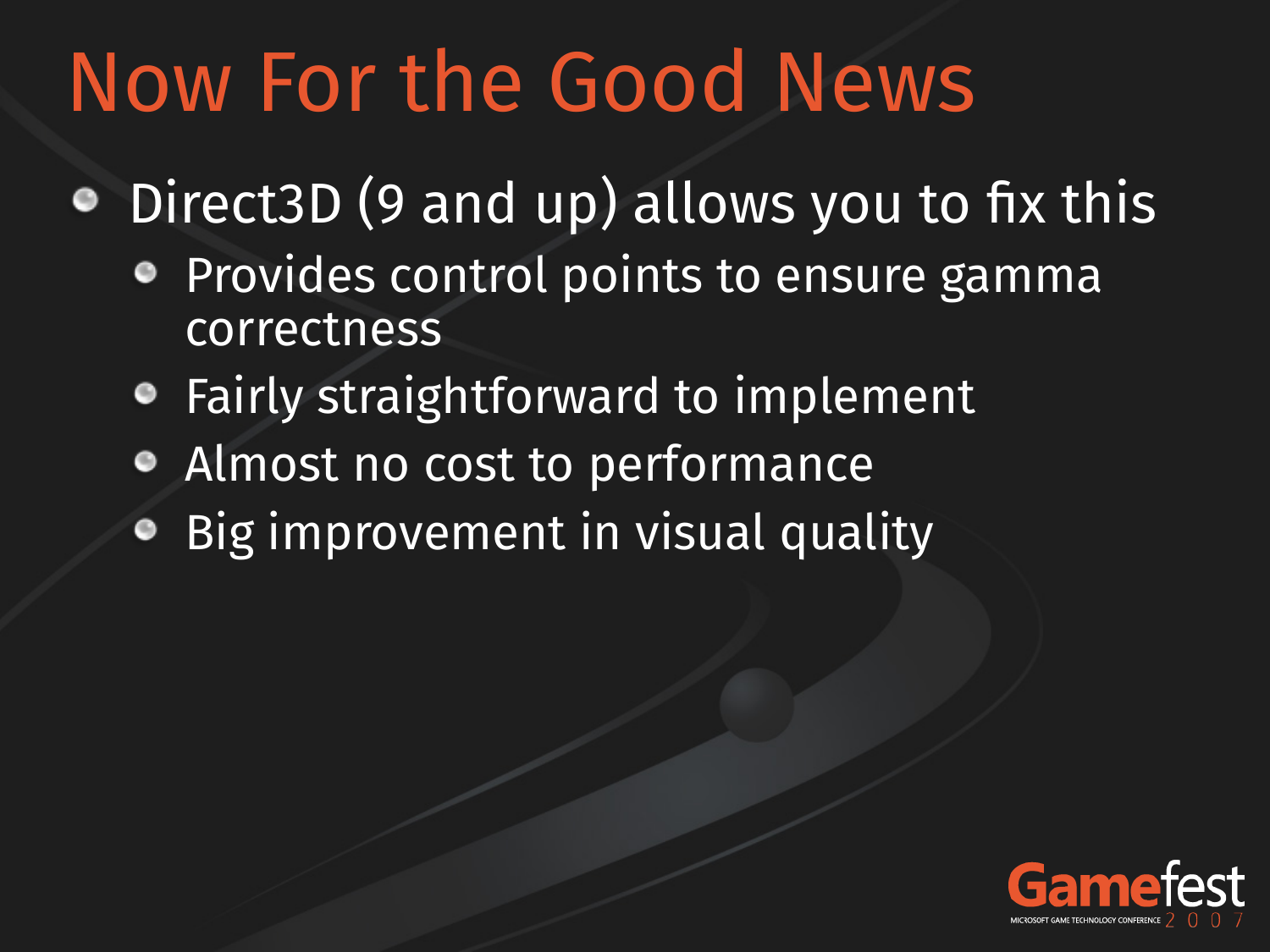

Standard Slide with subtitle
# Now For the Good News
Direct3D (9 and up) allows you to fix this
Provides control points to ensure gamma correctness
Fairly straightforward to implement
Almost no cost to performance
Big improvement in visual quality